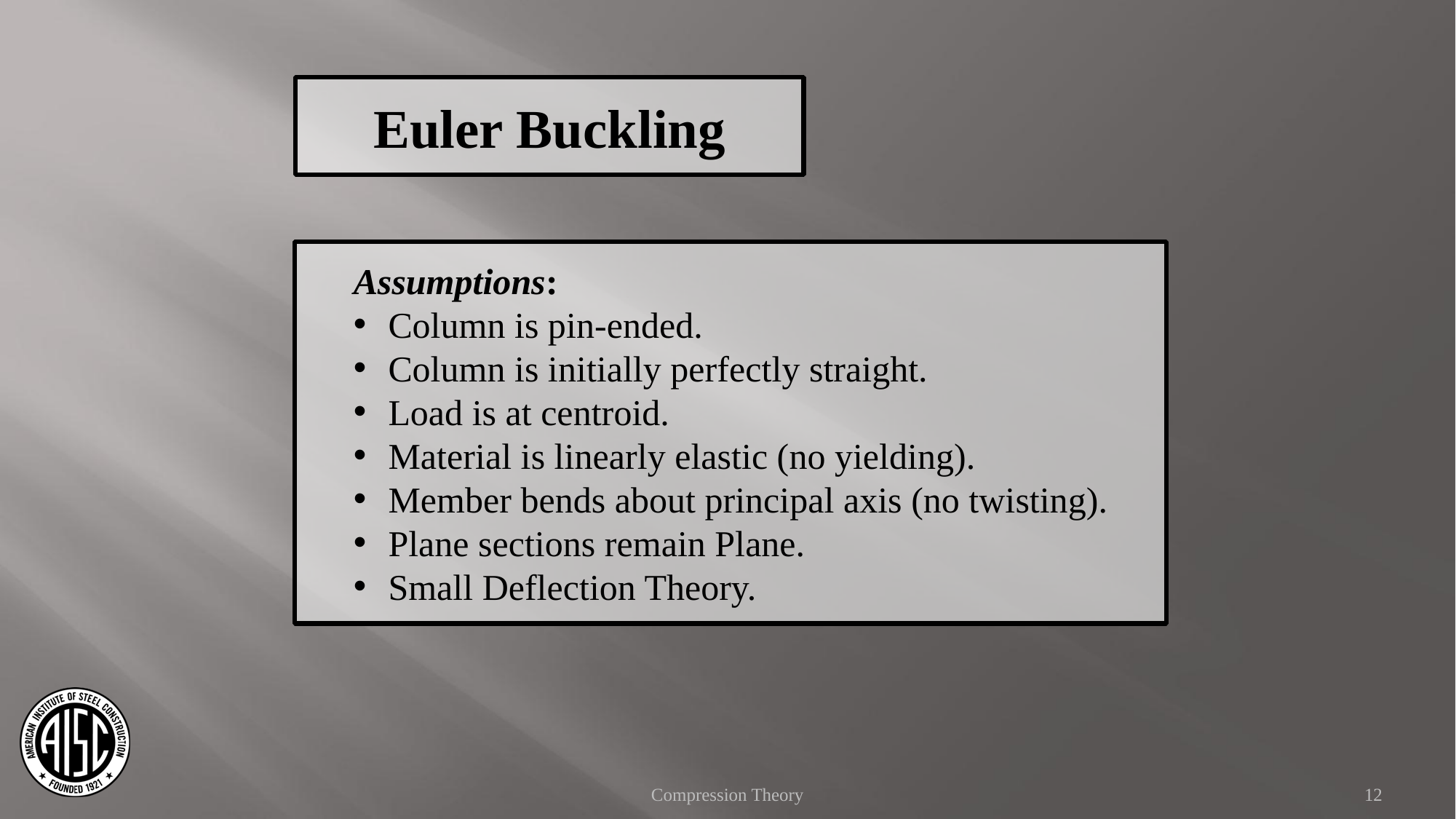

Euler Buckling
Assumptions:
Column is pin-ended.
Column is initially perfectly straight.
Load is at centroid.
Material is linearly elastic (no yielding).
Member bends about principal axis (no twisting).
Plane sections remain Plane.
Small Deflection Theory.
Compression Theory
12